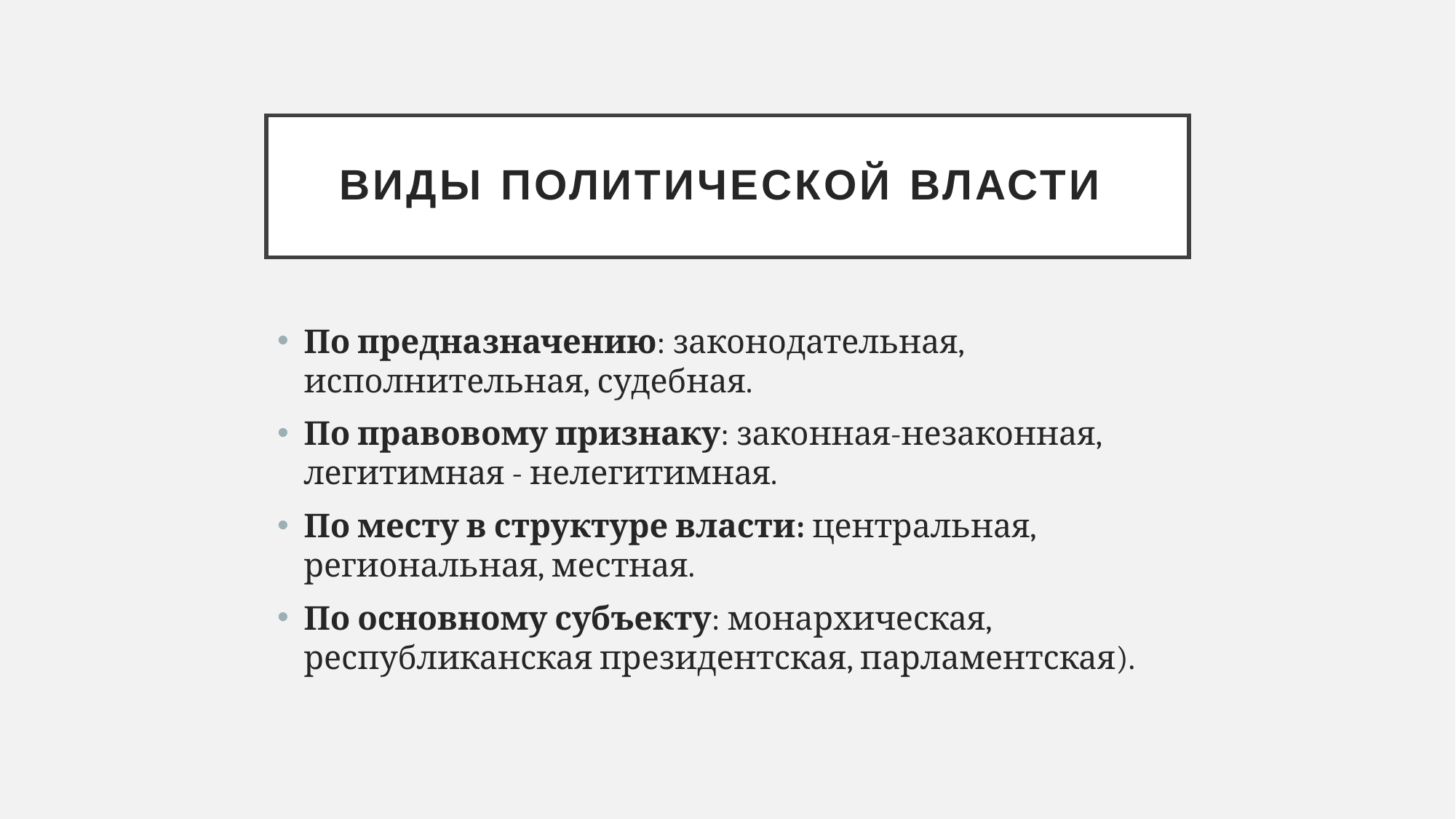

# Виды политической власти
По предназначению: законодательная, исполнительная, судебная.
По правовому признаку: законная-незаконная, легитимная - нелегитимная.
По месту в структуре власти: центральная, региональная, местная.
По основному субъекту: монархическая, республиканская президентская, парламентская).